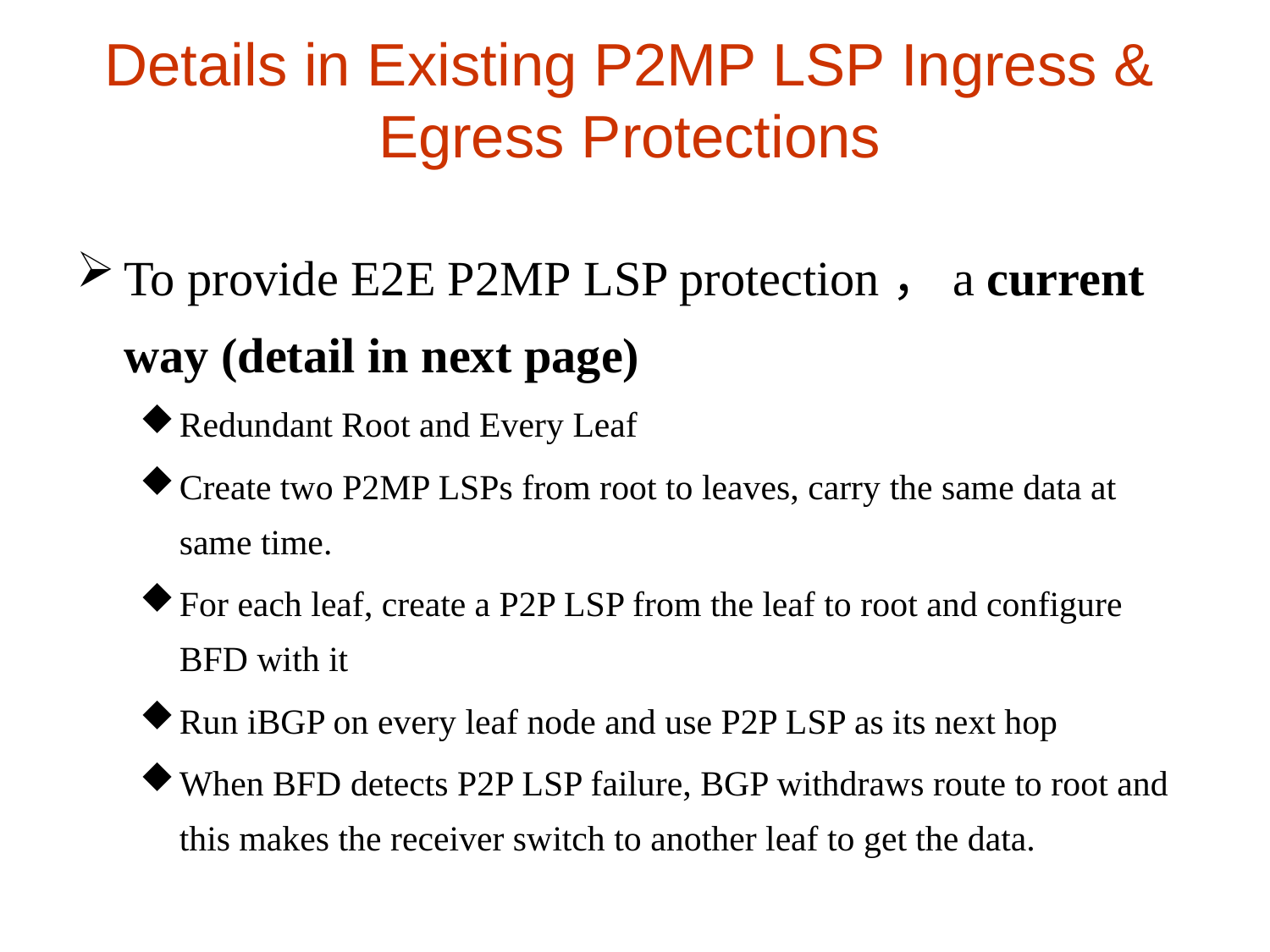

# Details in Existing P2MP LSP Ingress & Egress Protections
To provide E2E P2MP LSP protection，a current way (detail in next page)
Redundant Root and Every Leaf
Create two P2MP LSPs from root to leaves, carry the same data at same time.
For each leaf, create a P2P LSP from the leaf to root and configure BFD with it
Run iBGP on every leaf node and use P2P LSP as its next hop
When BFD detects P2P LSP failure, BGP withdraws route to root and this makes the receiver switch to another leaf to get the data.